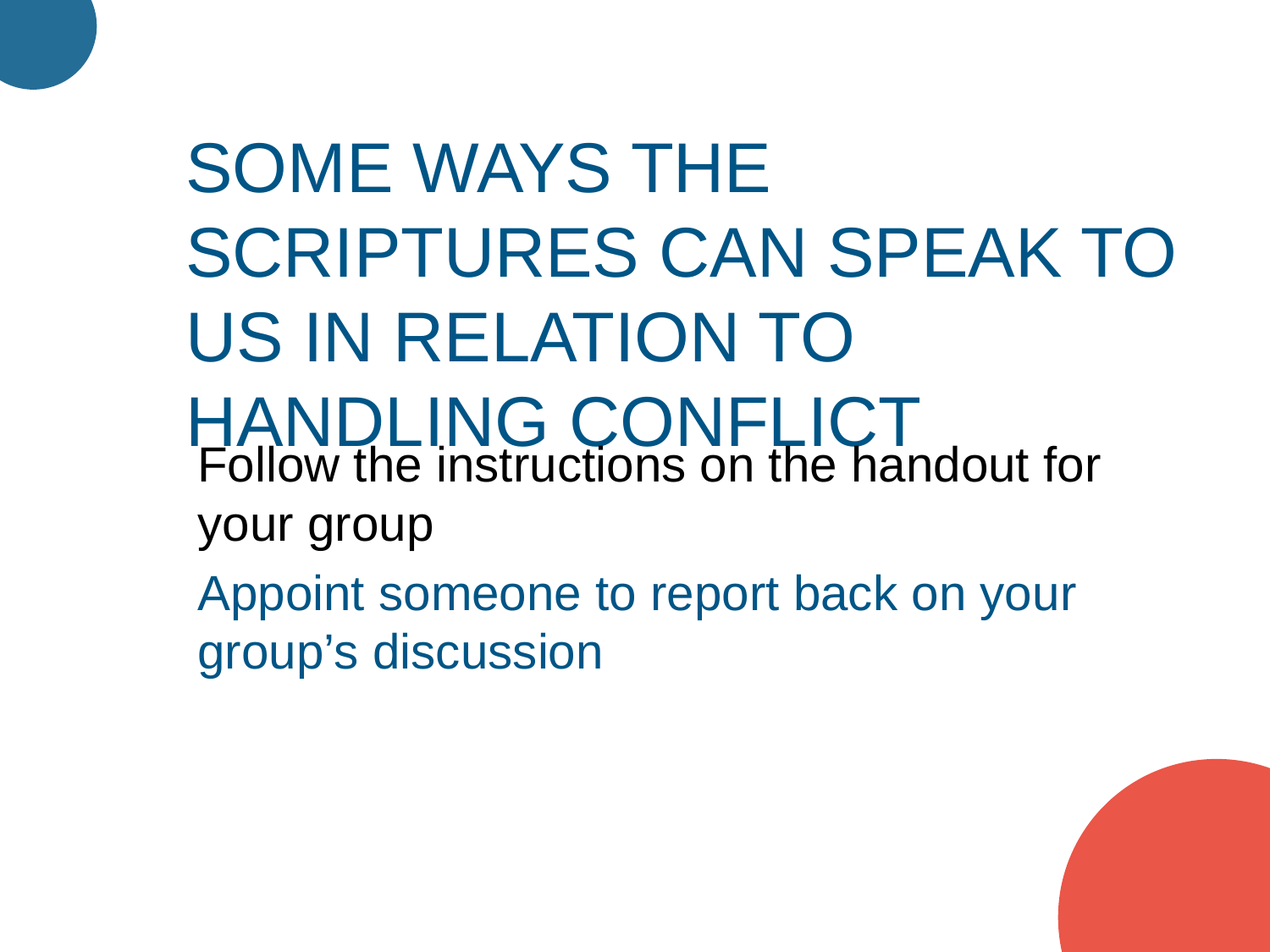

some ways the scriptures can speak to us in relation to handling conflict
Follow the instructions on the handout for your group
Appoint someone to report back on your group’s discussion